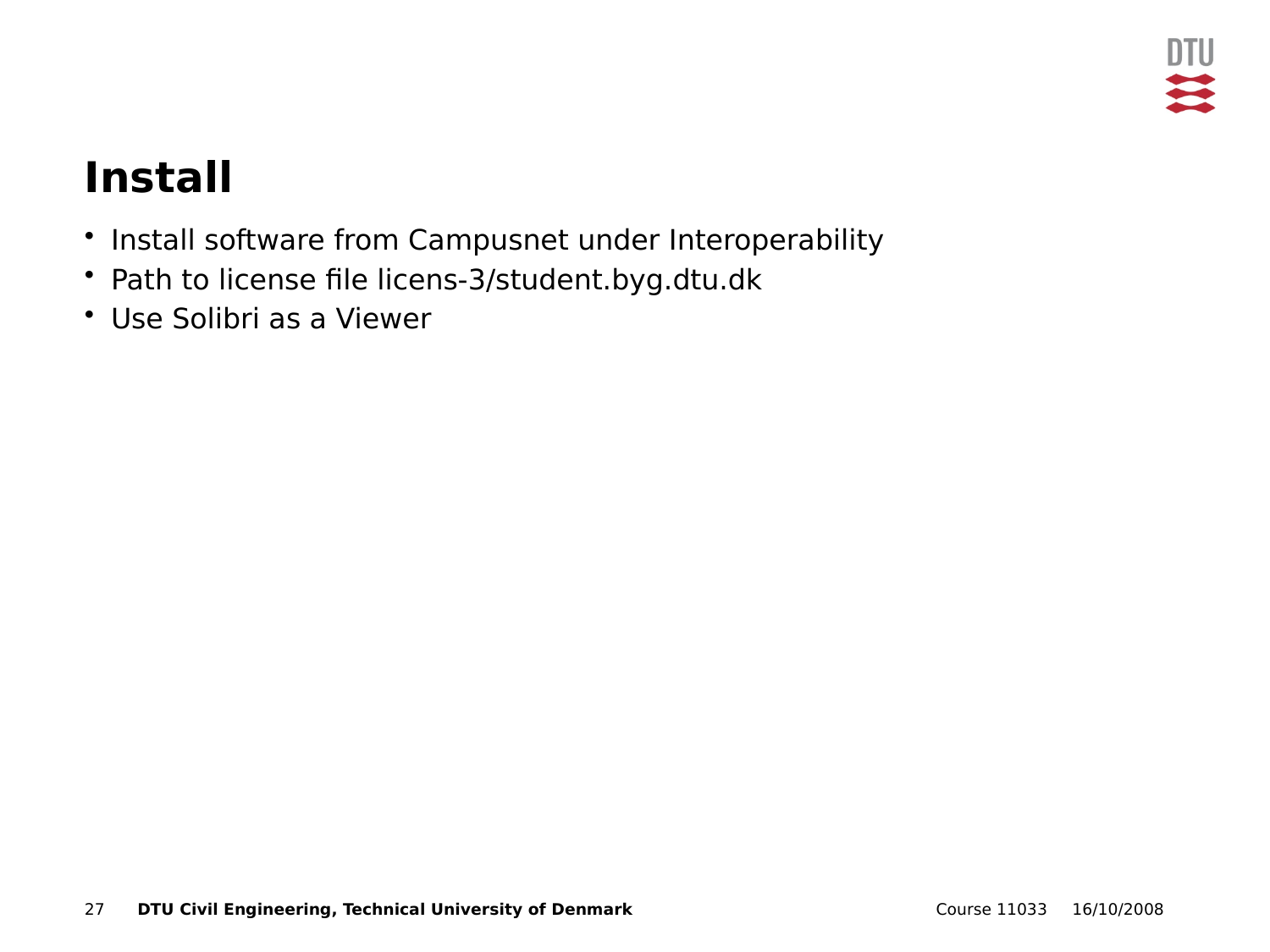

# Install
Install software from Campusnet under Interoperability
Path to license file licens-3/student.byg.dtu.dk
Use Solibri as a Viewer